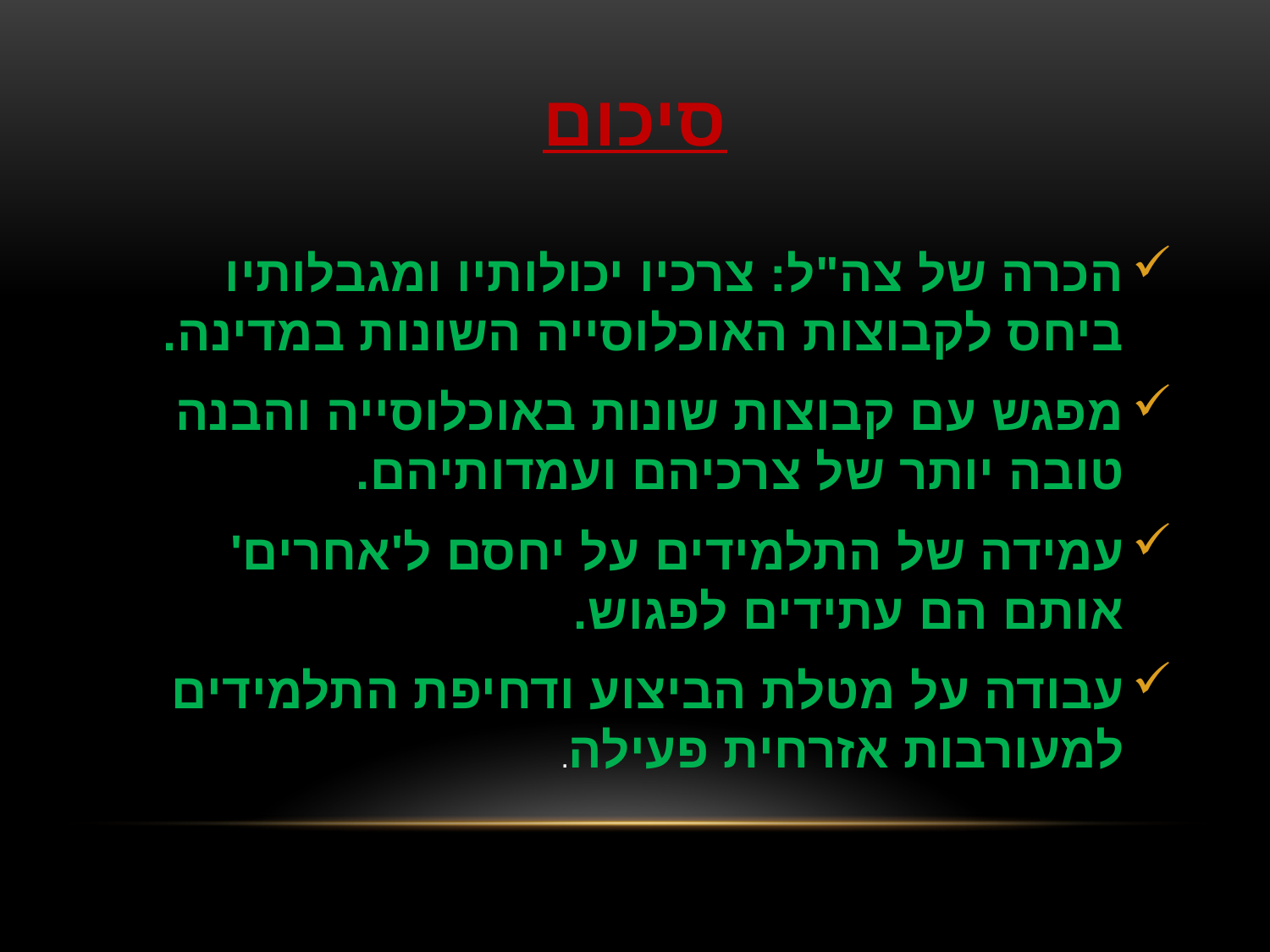

# סיכום
הכרה של צה"ל: צרכיו יכולותיו ומגבלותיו ביחס לקבוצות האוכלוסייה השונות במדינה.
מפגש עם קבוצות שונות באוכלוסייה והבנה טובה יותר של צרכיהם ועמדותיהם.
עמידה של התלמידים על יחסם ל'אחרים' אותם הם עתידים לפגוש.
עבודה על מטלת הביצוע ודחיפת התלמידים למעורבות אזרחית פעילה.